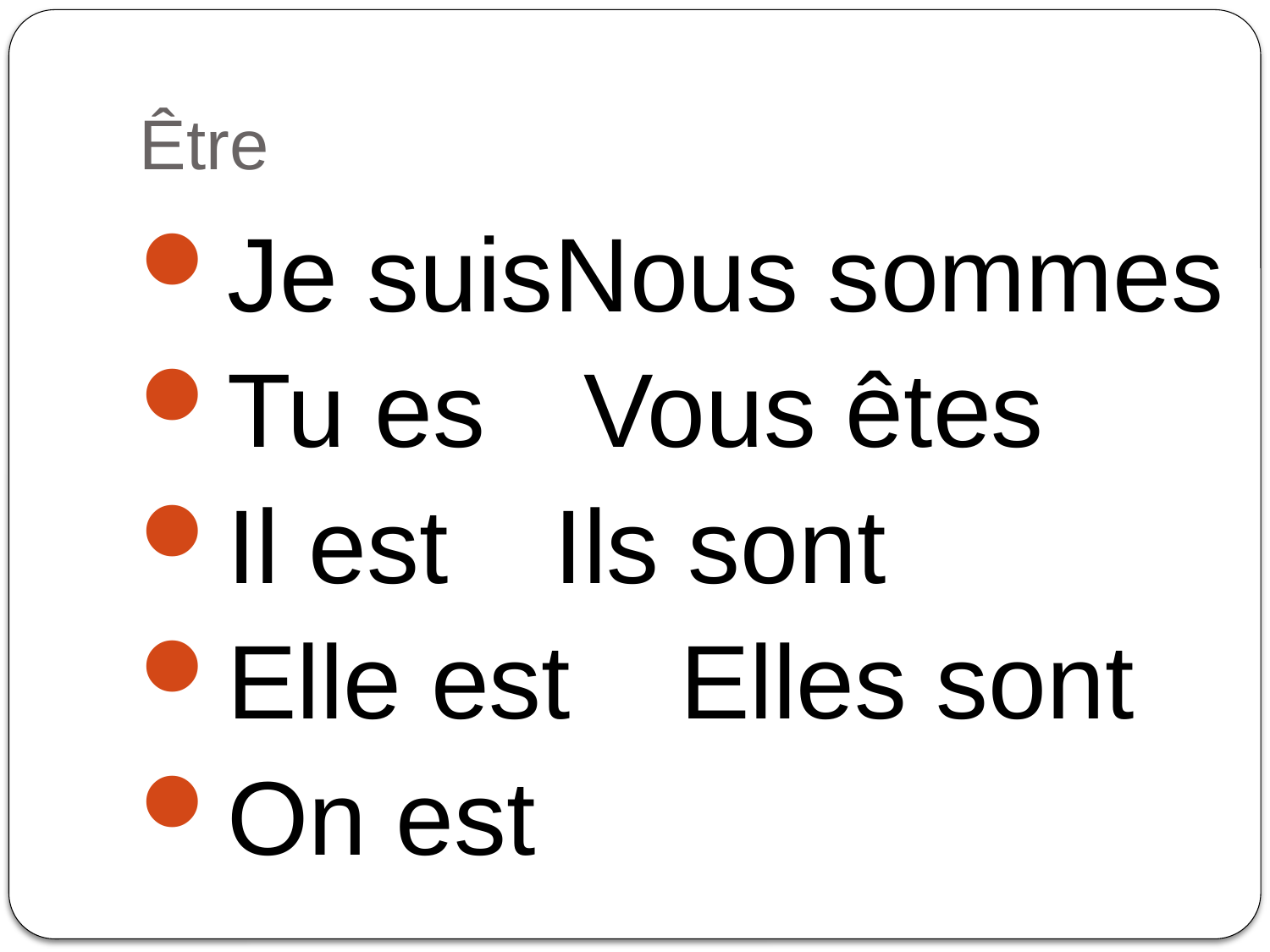

# Être
Je suis		Nous sommes
Tu es			 Vous êtes
Il est			Ils sont
Elle est		Elles sont
On est